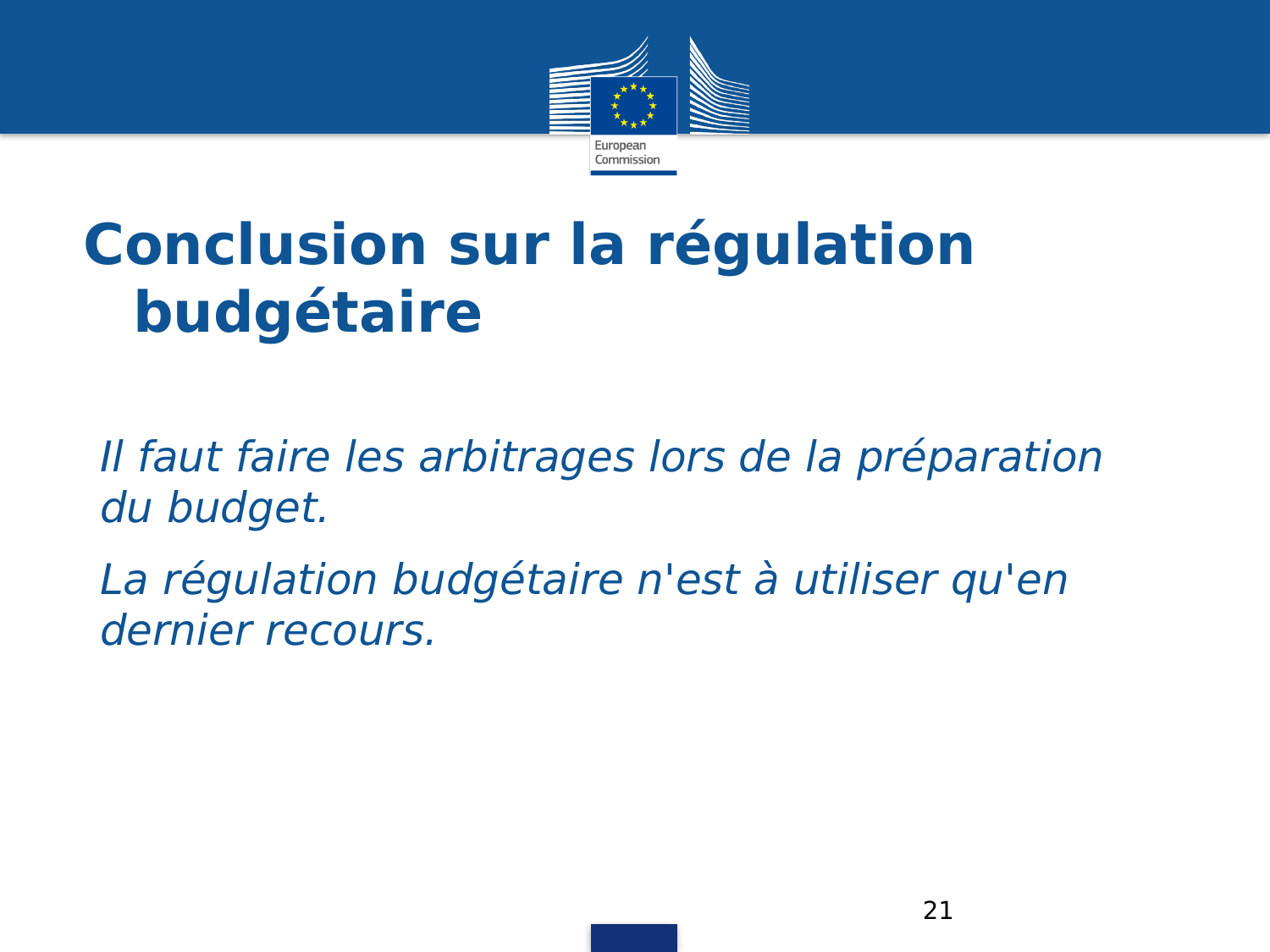

# Conclusion sur la régulation budgétaire

Il faut faire les arbitrages lors de la préparation du budget.
La régulation budgétaire n'est à utiliser qu'en dernier recours.
21